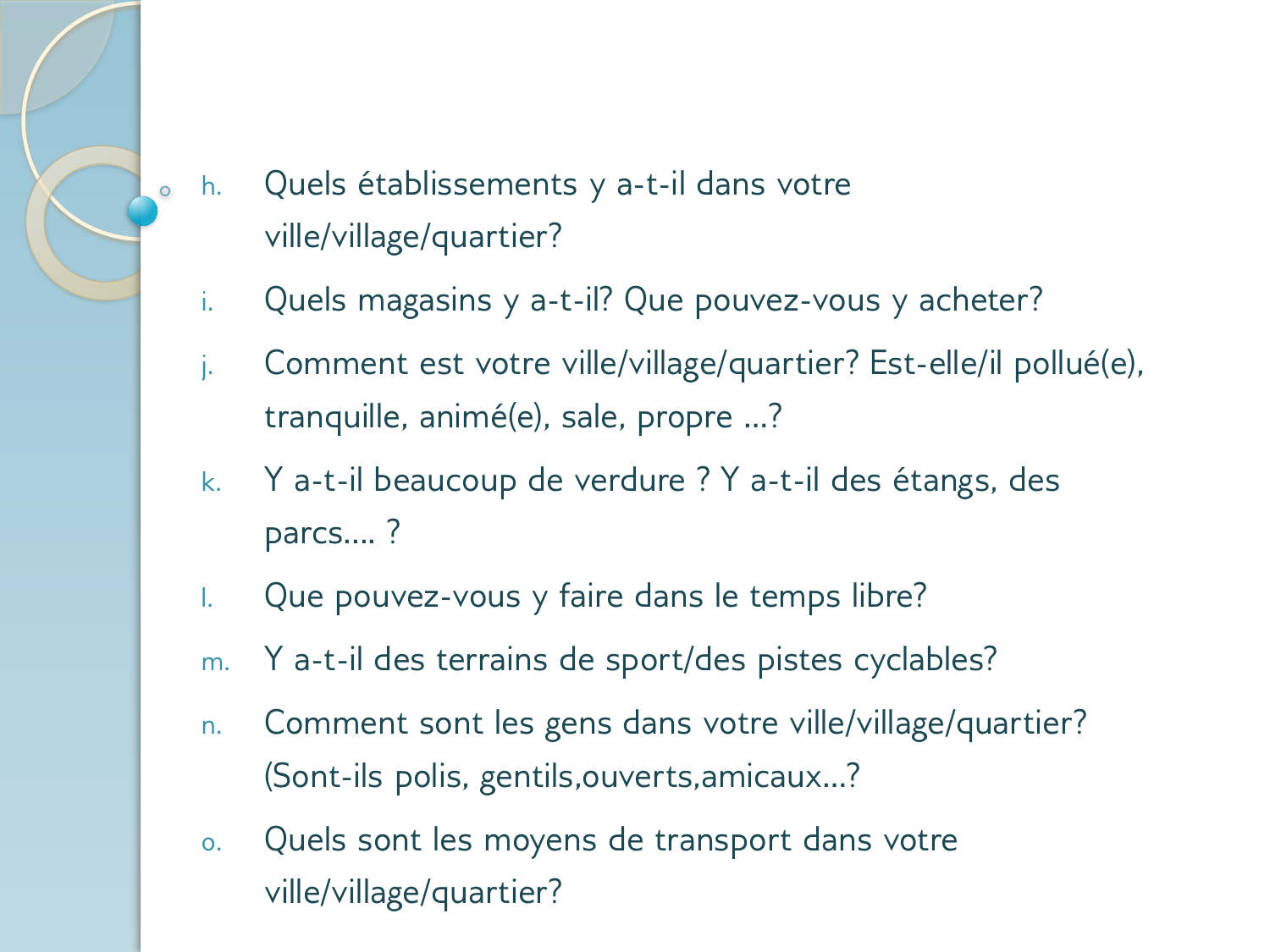

Quels établissements y a-t-il dans votre ville/village/quartier?
Quels magasins y a-t-il? Que pouvez-vous y acheter?
Comment est votre ville/village/quartier? Est-elle/il pollué(e), tranquille, animé(e), sale, propre …?
Y a-t-il beaucoup de verdure ? Y a-t-il des étangs, des parcs.... ?
Que pouvez-vous y faire dans le temps libre?
Y a-t-il des terrains de sport/des pistes cyclables?
Comment sont les gens dans votre ville/village/quartier? (Sont-ils polis, gentils,ouverts,amicaux…?
Quels sont les moyens de transport dans votre ville/village/quartier?